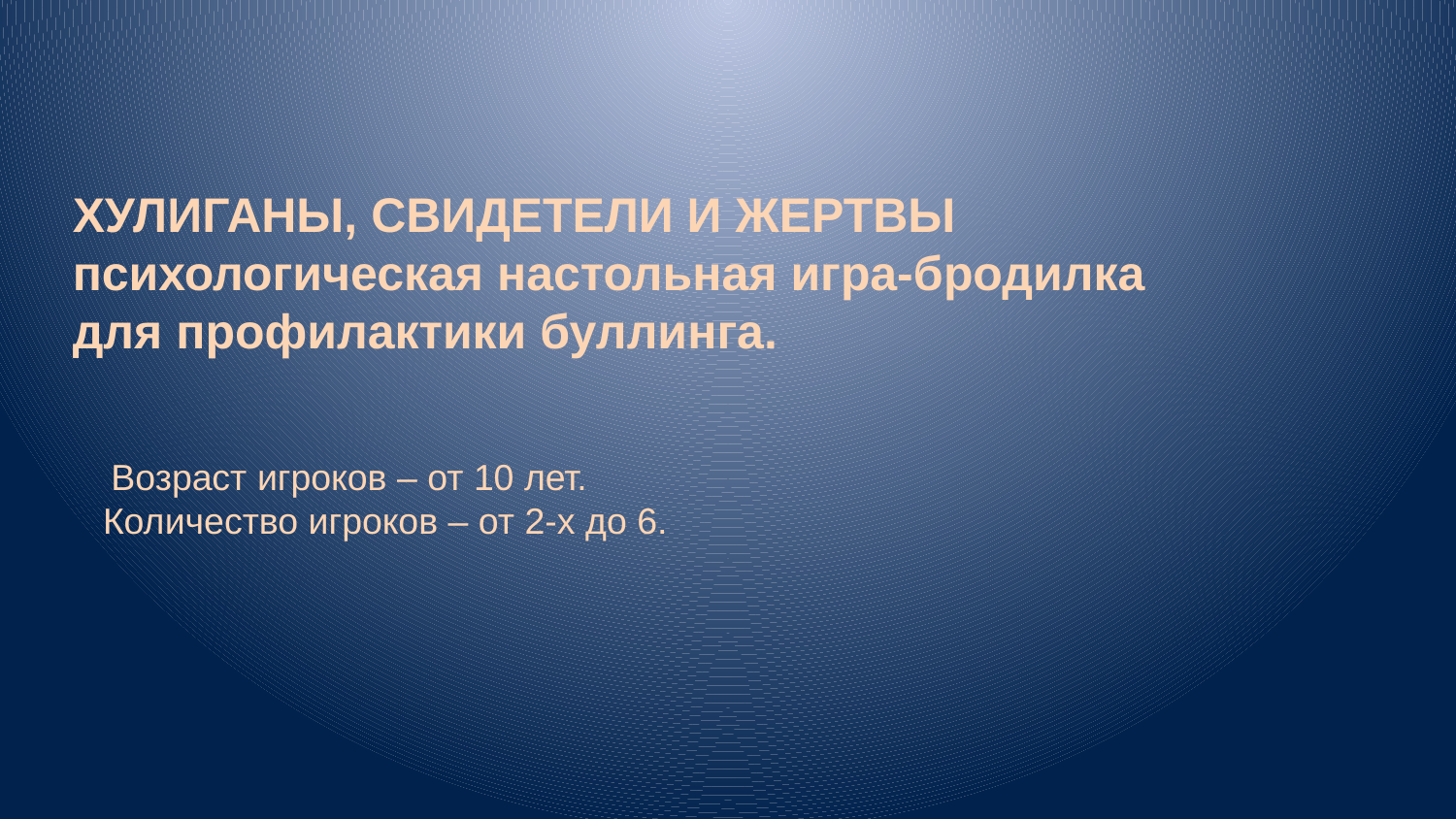

ХУЛИГАНЫ, СВИДЕТЕЛИ И ЖЕРТВЫ
психологическая настольная игра-бродилка для профилактики буллинга.

 Возраст игроков – от 10 лет.
Количество игроков – от 2-х до 6.